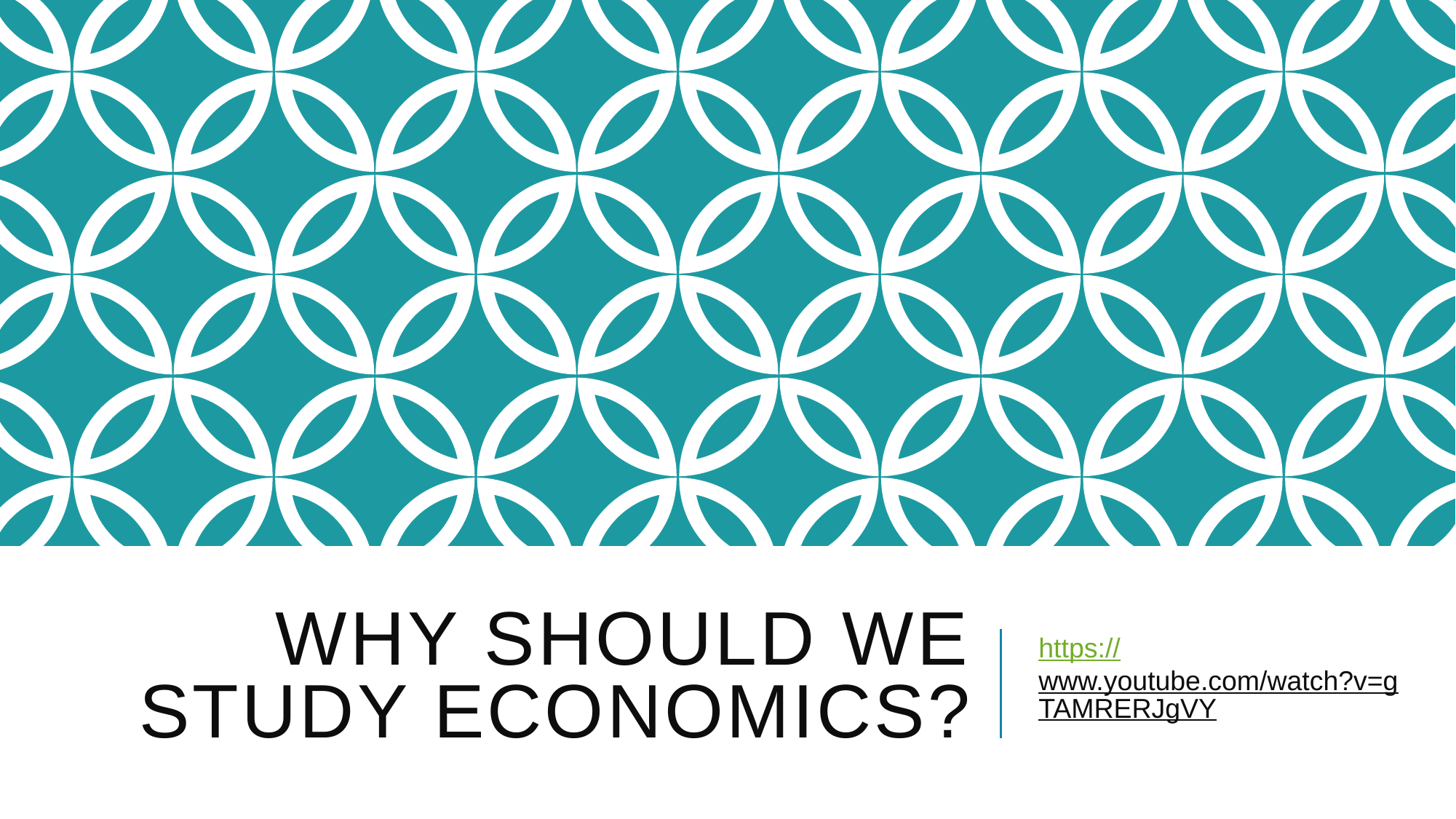

# Why should we study Economics?
https://www.youtube.com/watch?v=gTAMRERJgVY